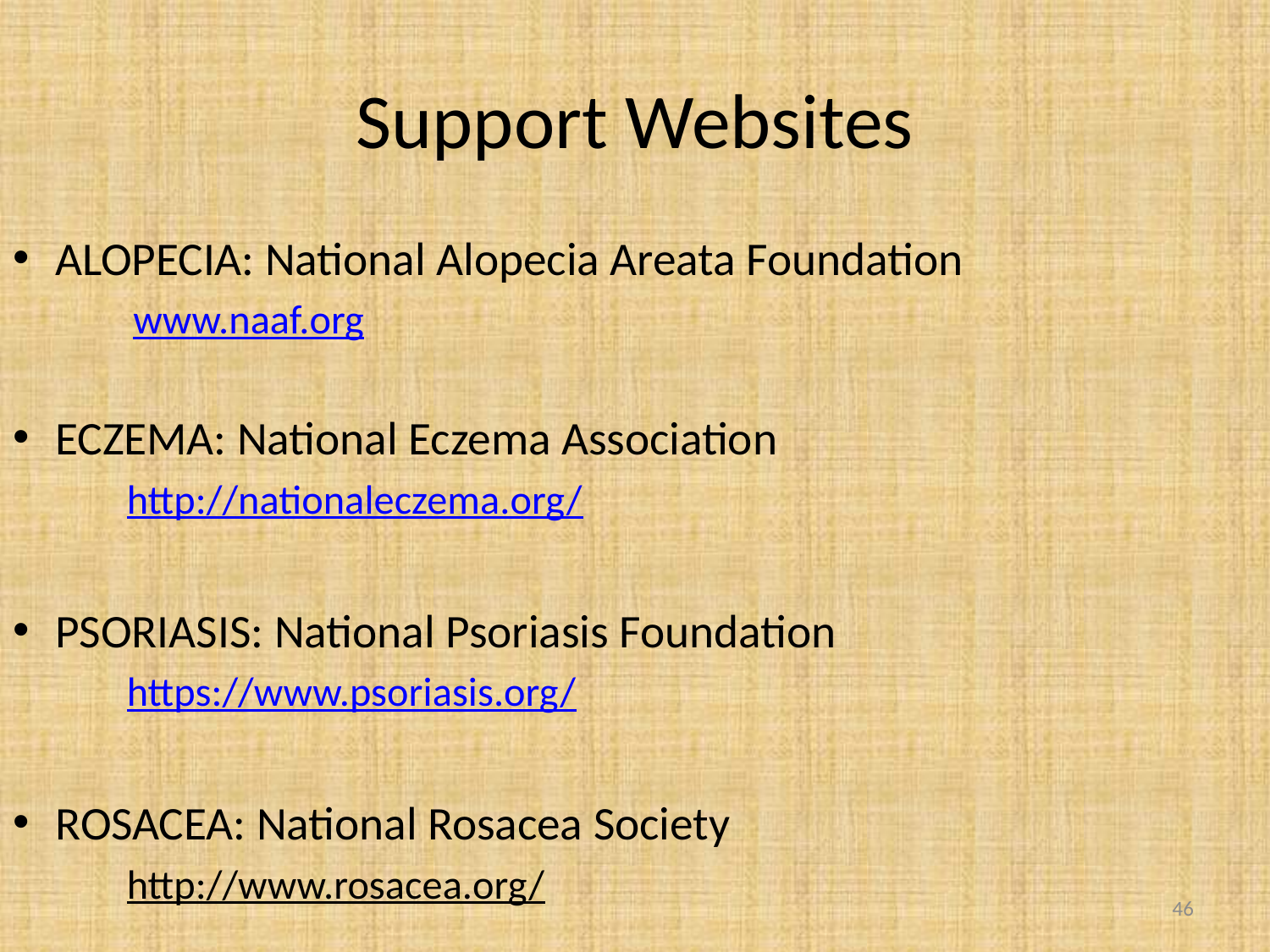

# Support Websites
ALOPECIA: National Alopecia Areata Foundation
	   www.naaf.org

ECZEMA: National Eczema Association
http://nationaleczema.org/

PSORIASIS: National Psoriasis Foundation
https://www.psoriasis.org/

ROSACEA: National Rosacea Society
http://www.rosacea.org/

46